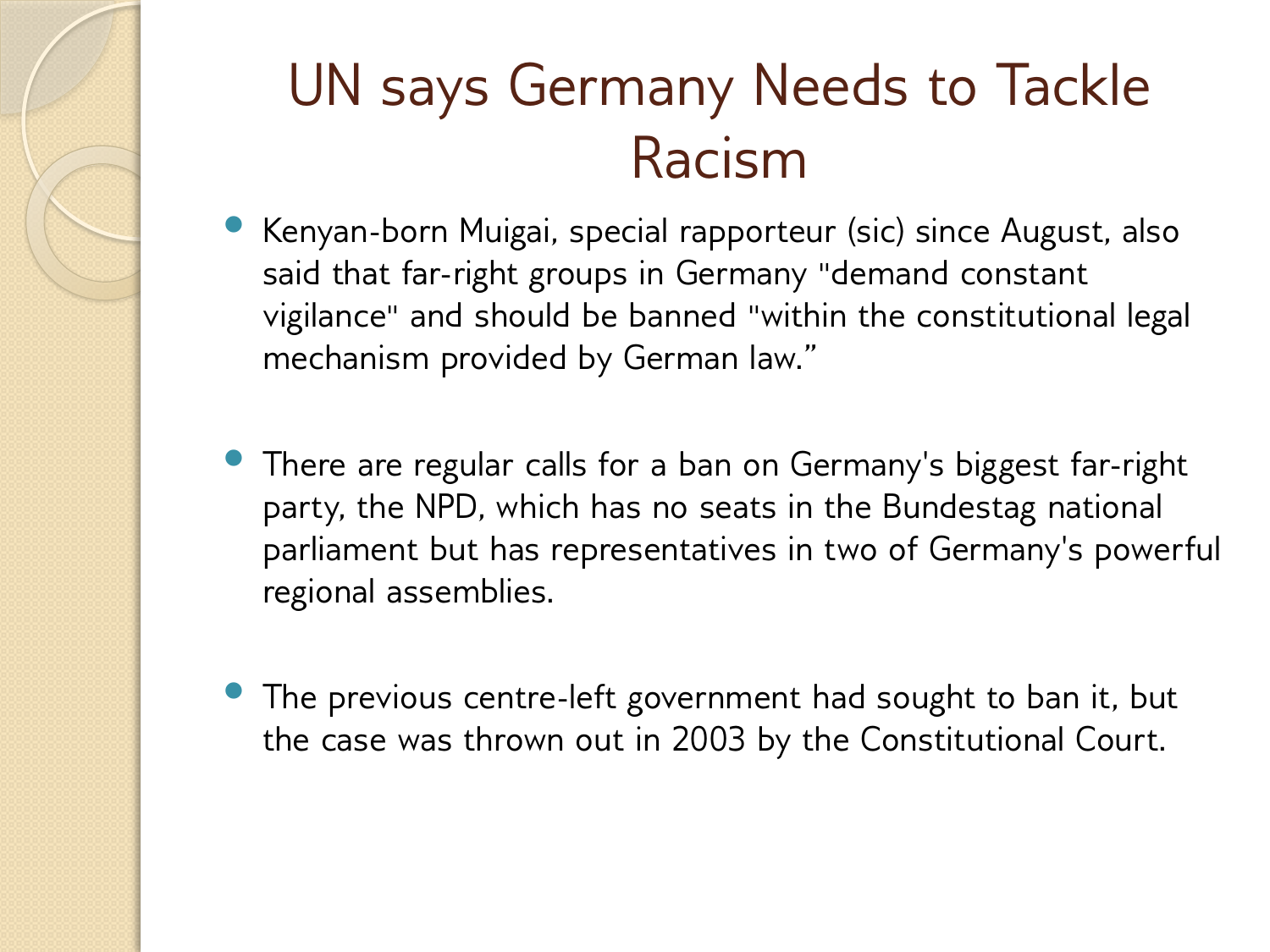

# UN says Germany Needs to Tackle Racism
Kenyan-born Muigai, special rapporteur (sic) since August, also said that far-right groups in Germany "demand constant vigilance" and should be banned "within the constitutional legal mechanism provided by German law.”

There are regular calls for a ban on Germany's biggest far-right party, the NPD, which has no seats in the Bundestag national parliament but has representatives in two of Germany's powerful regional assemblies.

The previous centre-left government had sought to ban it, but the case was thrown out in 2003 by the Constitutional Court.